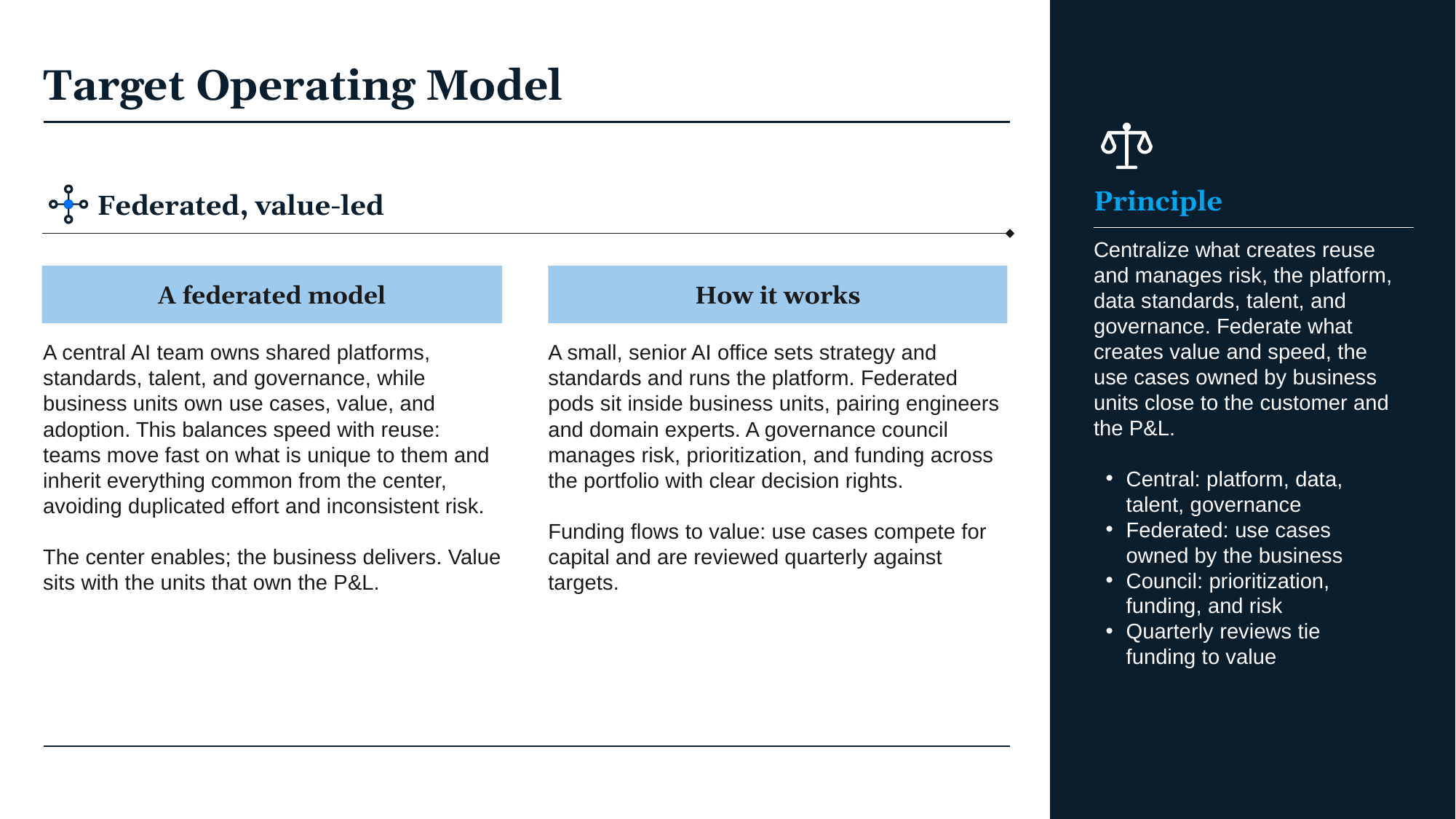

# Target Operating Model

Federated, value-led
Principle
Centralize what creates reuse and manages risk, the platform, data standards, talent, and governance. Federate what creates value and speed, the use cases owned by business units close to the customer and the P&L.

Central: platform, data, talent, governance
Federated: use cases owned by the business
Council: prioritization, funding, and risk
Quarterly reviews tie funding to value

A federated model
How it works
A central AI team owns shared platforms, standards, talent, and governance, while business units own use cases, value, and adoption. This balances speed with reuse: teams move fast on what is unique to them and inherit everything common from the center, avoiding duplicated effort and inconsistent risk.

The center enables; the business delivers. Value sits with the units that own the P&L.
A small, senior AI office sets strategy and standards and runs the platform. Federated pods sit inside business units, pairing engineers and domain experts. A governance council manages risk, prioritization, and funding across the portfolio with clear decision rights.

Funding flows to value: use cases compete for capital and are reviewed quarterly against targets.